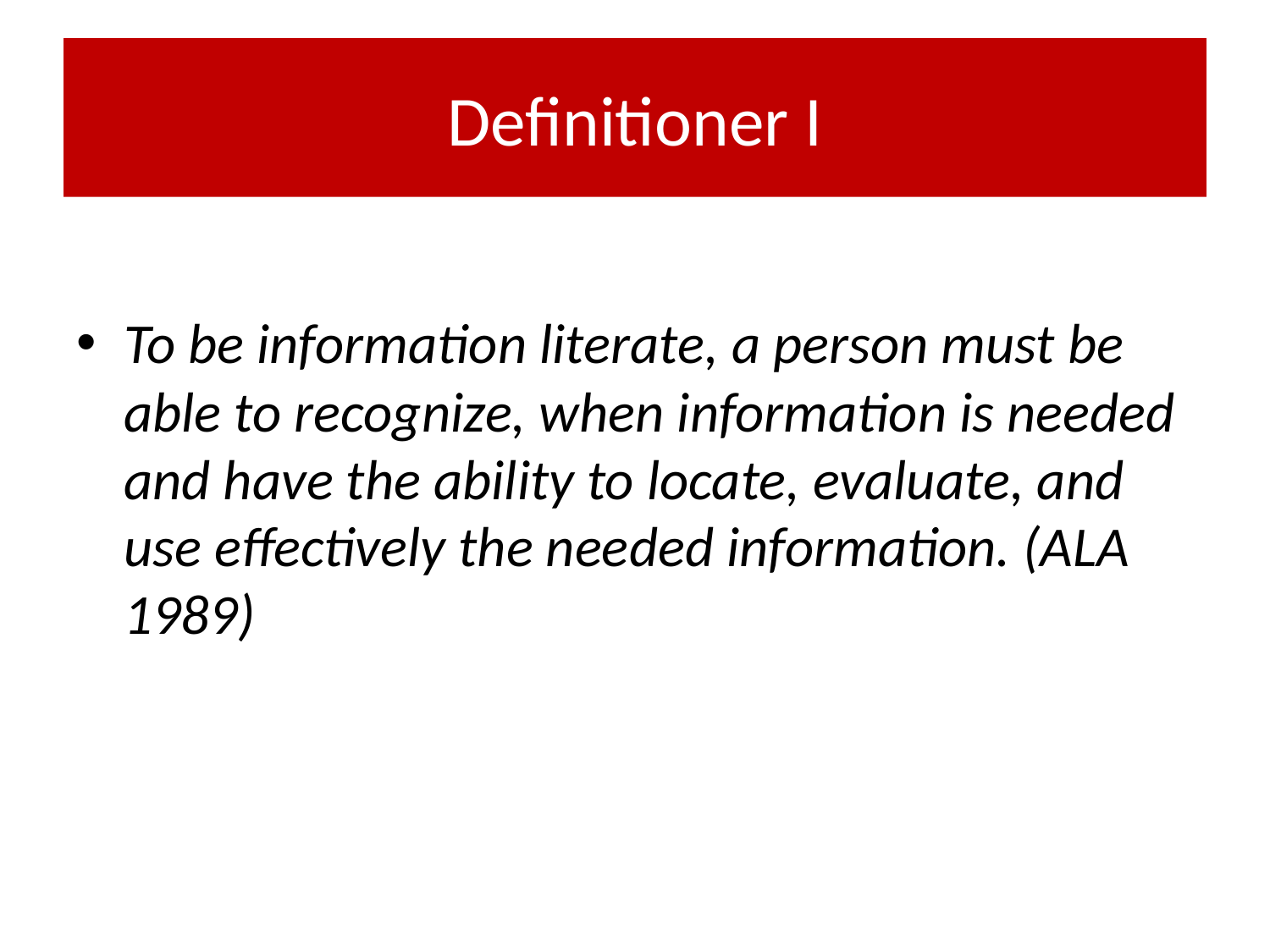

# Definitioner I

To be information literate, a person must be able to recognize, when information is needed and have the ability to locate, evaluate, and use effectively the needed information. (ALA 1989)